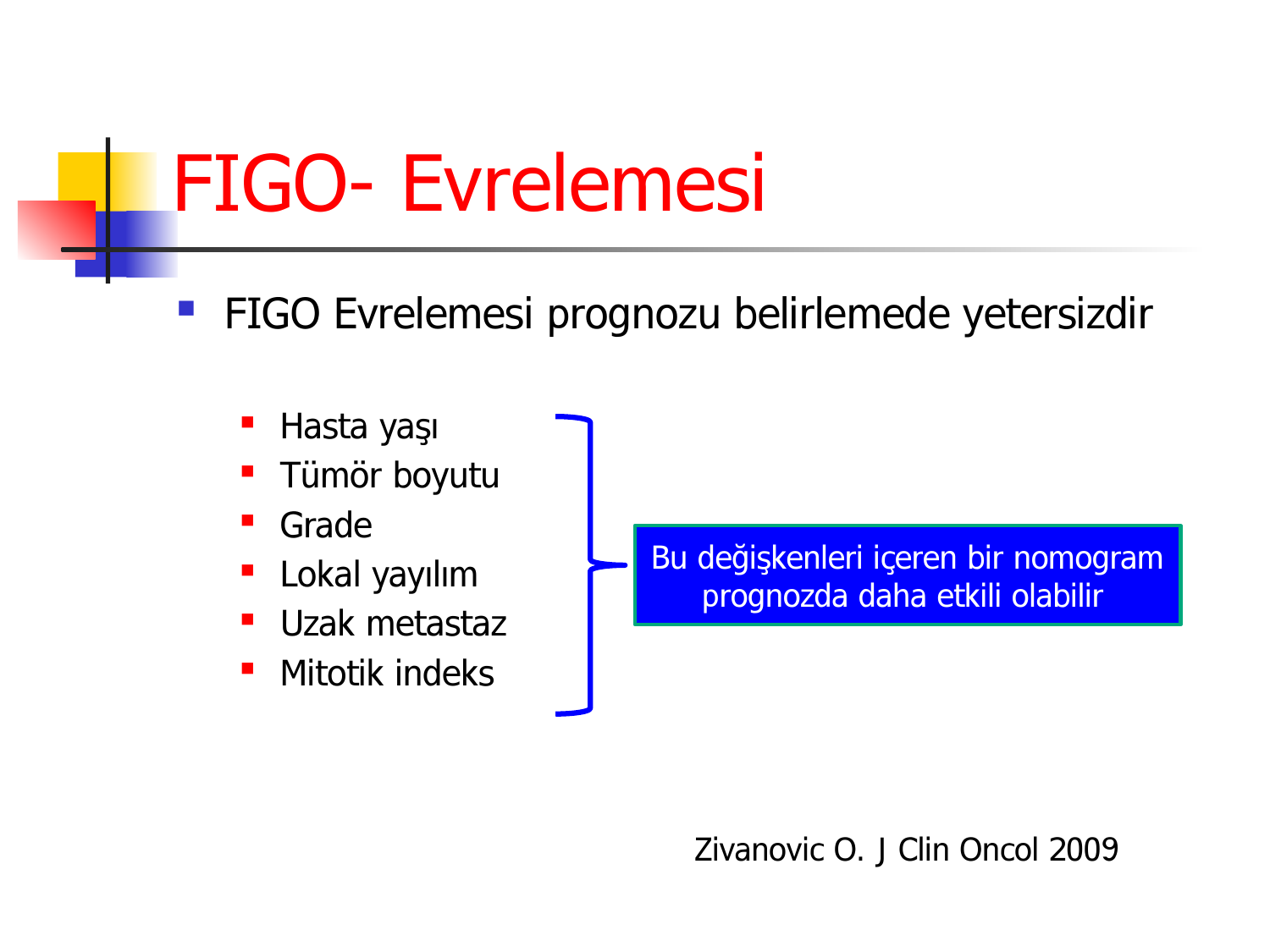

# FIGO- Evrelemesi
FIGO Evrelemesi prognozu belirlemede yetersizdir

Hasta yaşı
Tümör boyutu
Grade
Lokal yayılım
Uzak metastaz
Mitotik indeks

Bu değişkenleri içeren bir nomogram prognozda daha etkili olabilir
Zivanovic O. J Clin Oncol 2009